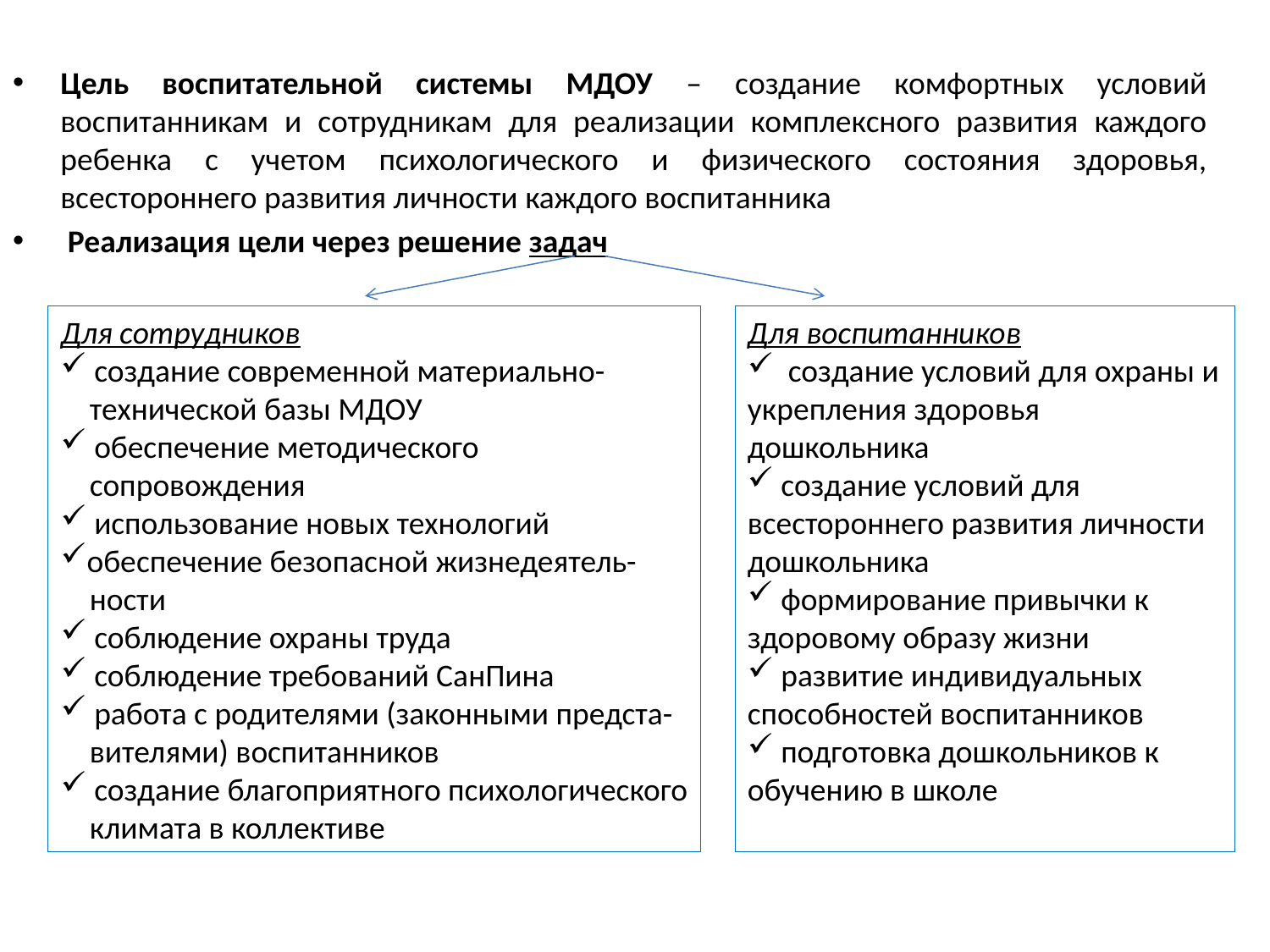

Цель воспитательной системы МДОУ – создание комфортных условий воспитанникам и сотрудникам для реализации комплексного развития каждого ребенка с учетом психологического и физического состояния здоровья, всестороннего развития личности каждого воспитанника
 Реализация цели через решение задач
Для сотрудников
 создание современной материально-
    технической базы МДОУ
 обеспечение методического
    сопровождения
 использование новых технологий
обеспечение безопасной жизнедеятель-
    ности
 соблюдение охраны труда
 соблюдение требований СанПина
 работа с родителями (законными предста-
    вителями) воспитанников
 создание благоприятного психологического
    климата в коллективе
Для воспитанников
  создание условий для охраны и укрепления здоровья дошкольника
 создание условий для всестороннего развития личности дошкольника
 формирование привычки к здоровому образу жизни
 развитие индивидуальных способностей воспитанников
 подготовка дошкольников к обучению в школе